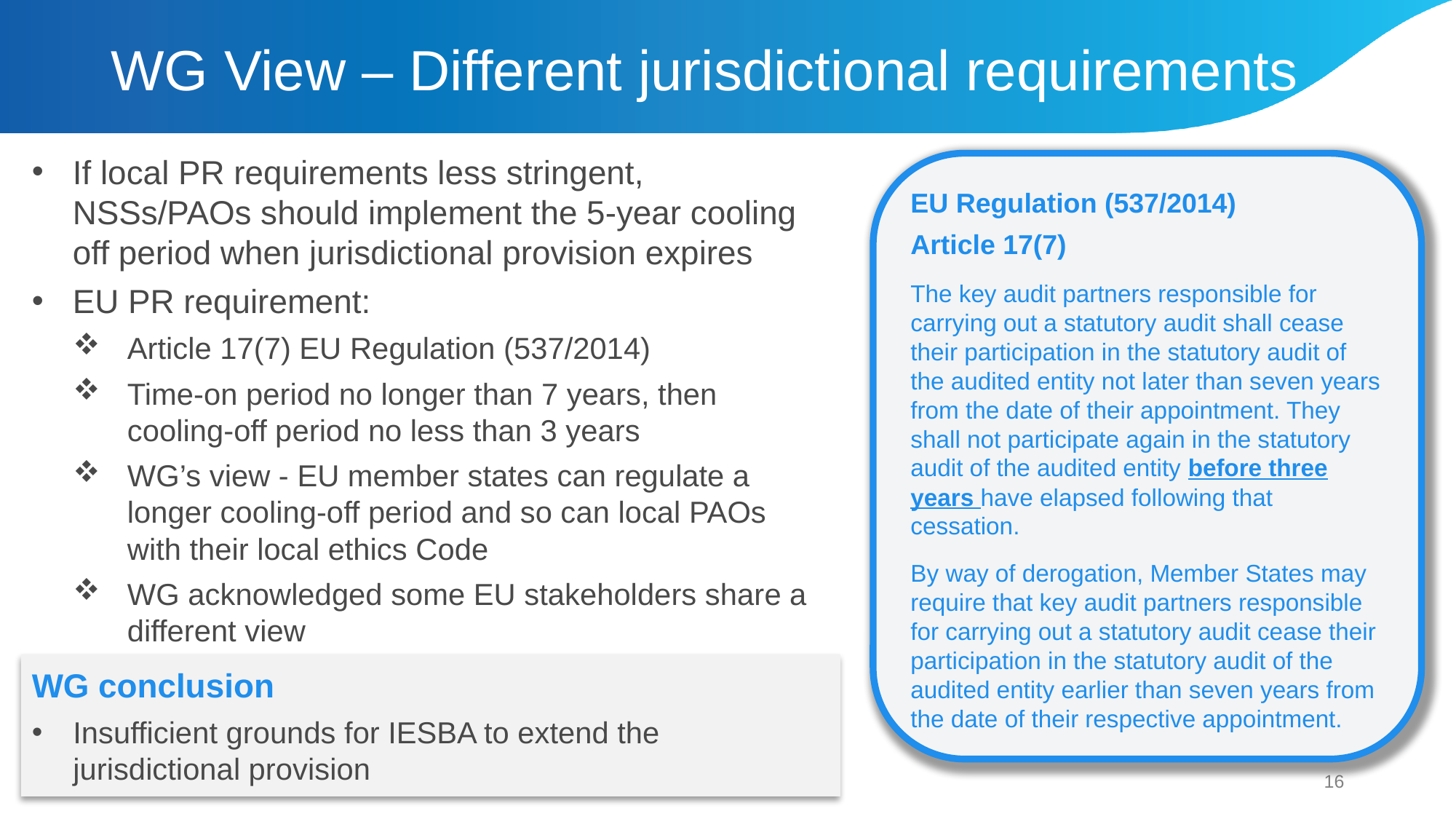

# WG View – Different jurisdictional requirements
If local PR requirements less stringent, NSSs/PAOs should implement the 5-year cooling off period when jurisdictional provision expires
EU PR requirement:
Article 17(7) EU Regulation (537/2014)
Time-on period no longer than 7 years, then cooling-off period no less than 3 years
WG’s view - EU member states can regulate a longer cooling-off period and so can local PAOs with their local ethics Code
WG acknowledged some EU stakeholders share a different view

EU Regulation (537/2014)
Article 17(7)
The key audit partners responsible for carrying out a statutory audit shall cease their participation in the statutory audit of the audited entity not later than seven years from the date of their appointment. They shall not participate again in the statutory audit of the audited entity before three years have elapsed following that cessation.
By way of derogation, Member States may require that key audit partners responsible for carrying out a statutory audit cease their participation in the statutory audit of the audited entity earlier than seven years from the date of their respective appointment.
WG conclusion
Insufficient grounds for IESBA to extend the jurisdictional provision
16